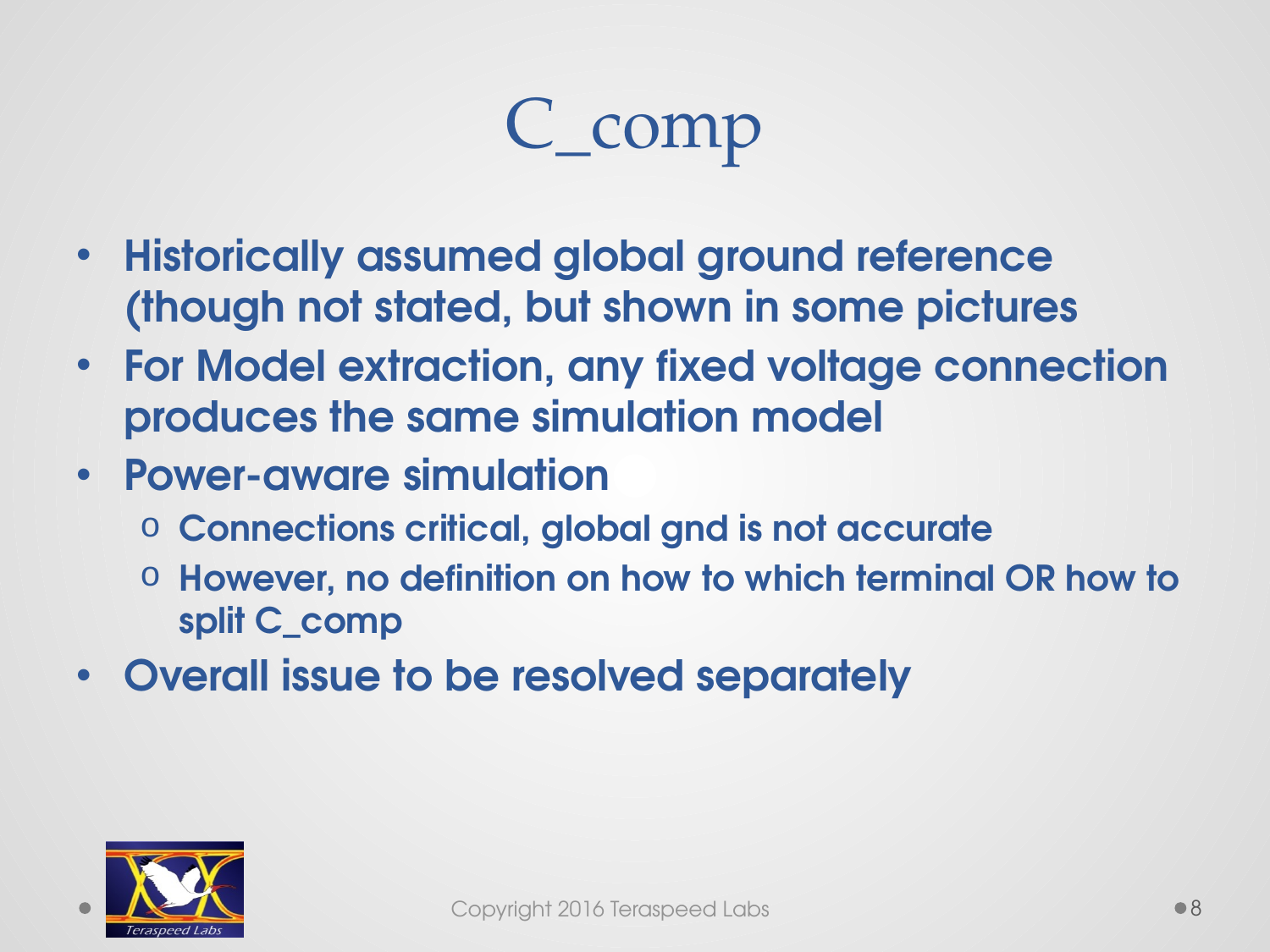

# C_comp
Historically assumed global ground reference (though not stated, but shown in some pictures
For Model extraction, any fixed voltage connection produces the same simulation model
Power-aware simulation
Connections critical, global gnd is not accurate
However, no definition on how to which terminal OR how to split C_comp
Overall issue to be resolved separately

8
Copyright 2016 Teraspeed Labs